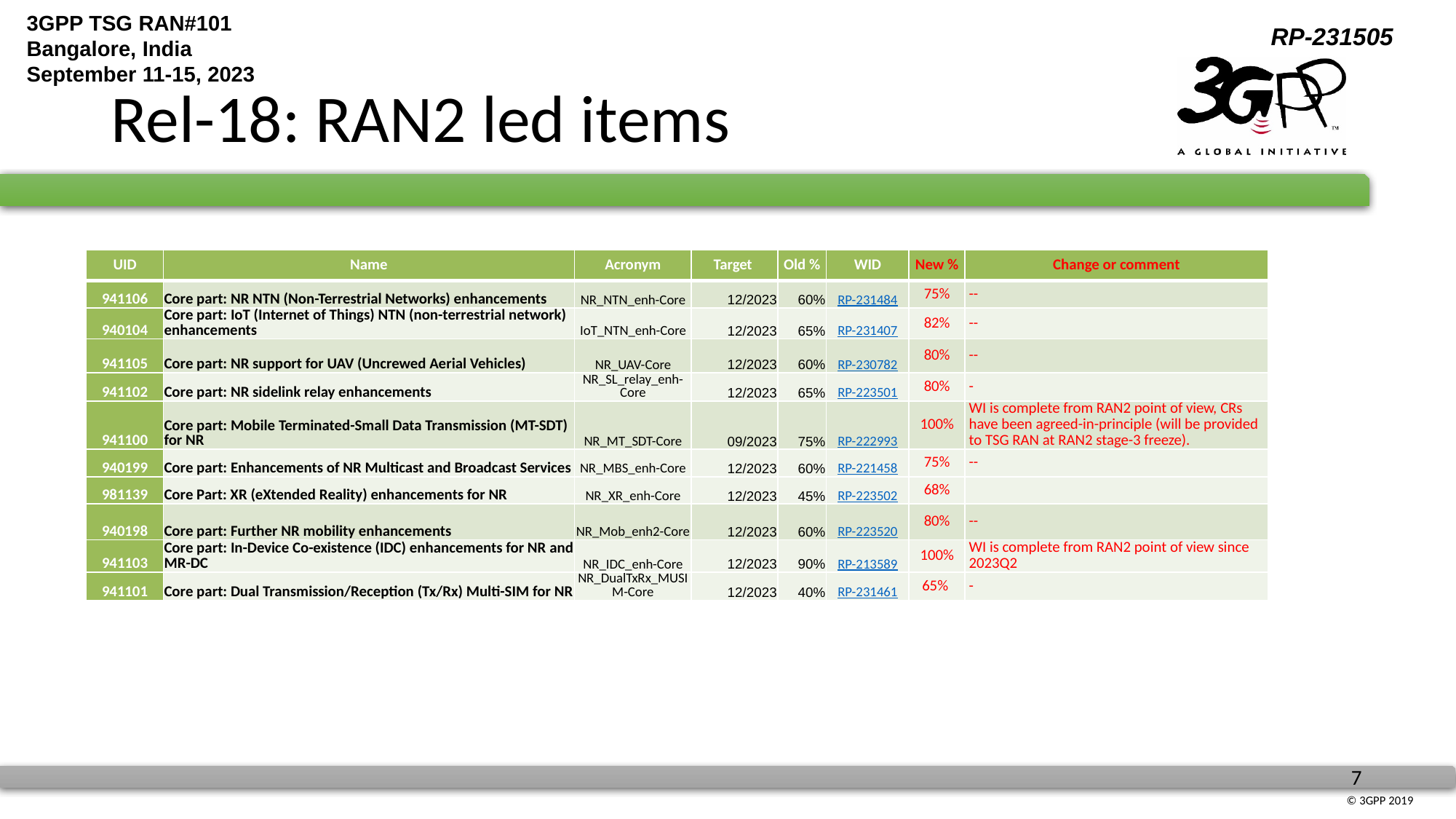

# Rel-18: RAN2 led items
| UID | Name | Acronym | Target | Old % | WID | New % | Change or comment |
| --- | --- | --- | --- | --- | --- | --- | --- |
| 941106 | Core part: NR NTN (Non-Terrestrial Networks) enhancements | NR\_NTN\_enh-Core | 12/2023 | 60% | RP-231484 | 75% | -- |
| 940104 | Core part: IoT (Internet of Things) NTN (non-terrestrial network) enhancements | IoT\_NTN\_enh-Core | 12/2023 | 65% | RP-231407 | 82% | -- |
| 941105 | Core part: NR support for UAV (Uncrewed Aerial Vehicles) | NR\_UAV-Core | 12/2023 | 60% | RP-230782 | 80% | -- |
| 941102 | Core part: NR sidelink relay enhancements | NR\_SL\_relay\_enh-Core | 12/2023 | 65% | RP-223501 | 80% | - |
| 941100 | Core part: Mobile Terminated-Small Data Transmission (MT-SDT) for NR | NR\_MT\_SDT-Core | 09/2023 | 75% | RP-222993 | 100% | WI is complete from RAN2 point of view, CRs have been agreed-in-principle (will be provided to TSG RAN at RAN2 stage-3 freeze). |
| 940199 | Core part: Enhancements of NR Multicast and Broadcast Services | NR\_MBS\_enh-Core | 12/2023 | 60% | RP-221458 | 75% | -- |
| 981139 | Core Part: XR (eXtended Reality) enhancements for NR | NR\_XR\_enh-Core | 12/2023 | 45% | RP-223502 | 68% |  |
| 940198 | Core part: Further NR mobility enhancements | NR\_Mob\_enh2-Core | 12/2023 | 60% | RP-223520 | 80% | -- |
| 941103 | Core part: In-Device Co-existence (IDC) enhancements for NR and MR-DC | NR\_IDC\_enh-Core | 12/2023 | 90% | RP-213589 | 100% | WI is complete from RAN2 point of view since 2023Q2 |
| 941101 | Core part: Dual Transmission/Reception (Tx/Rx) Multi-SIM for NR | NR\_DualTxRx\_MUSIM-Core | 12/2023 | 40% | RP-231461 | 65% | - |